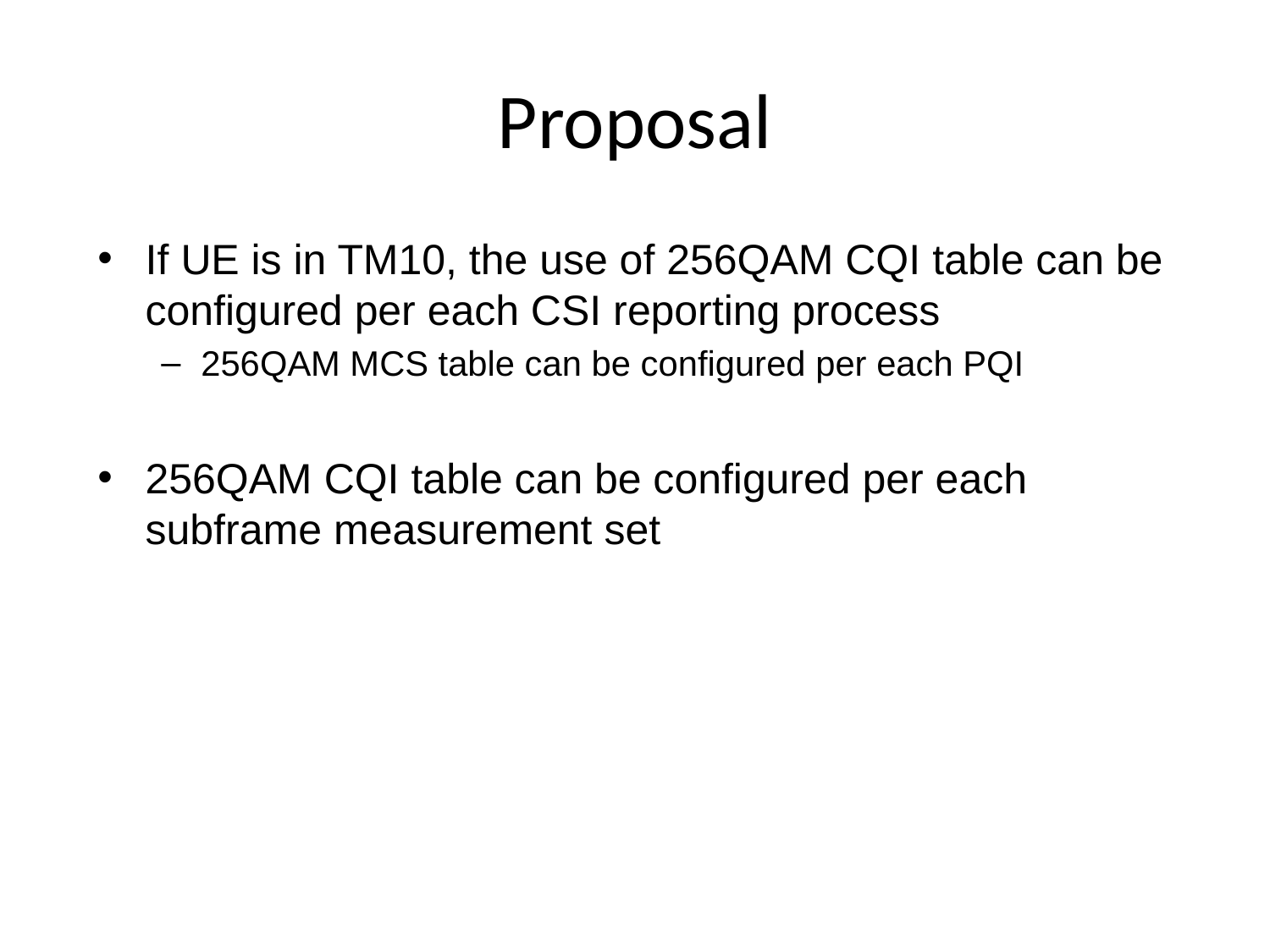

# Proposal
If UE is in TM10, the use of 256QAM CQI table can be configured per each CSI reporting process
256QAM MCS table can be configured per each PQI

256QAM CQI table can be configured per each subframe measurement set